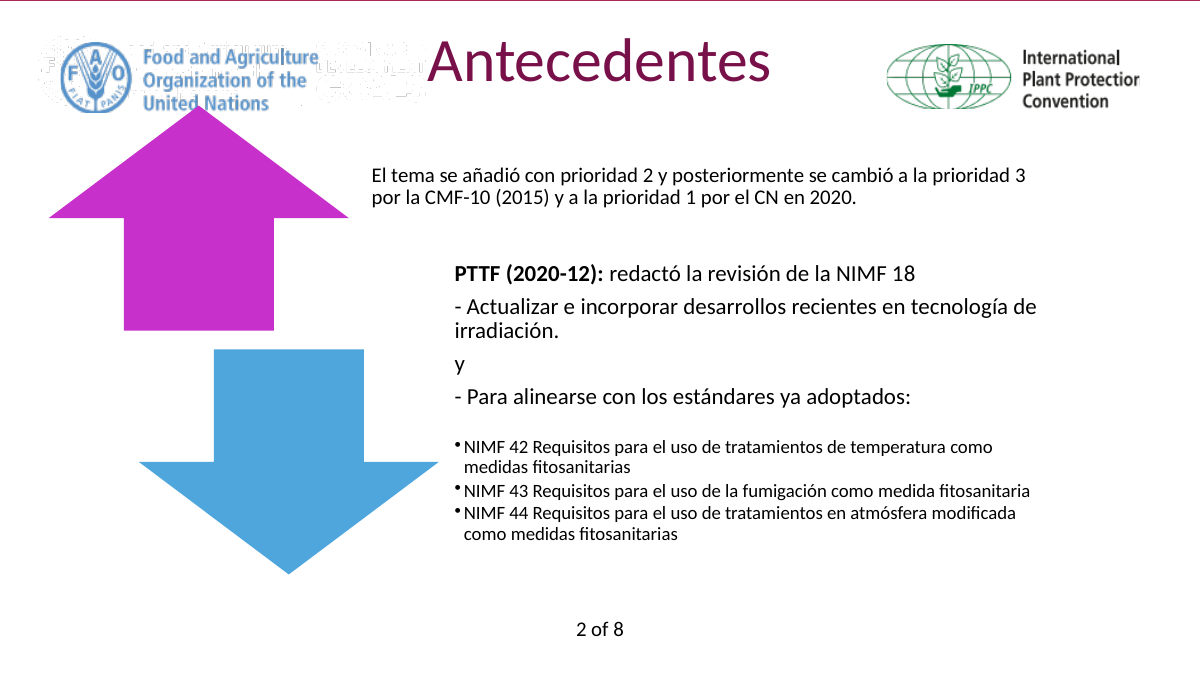

Antecedentes
El tema se añadió con prioridad 2 y posteriormente se cambió a la prioridad 3 por la CMF-10 (2015) y a la prioridad 1 por el CN en 2020.
PTTF (2020-12): redactó la revisión de la NIMF 18
- Actualizar e incorporar desarrollos recientes en tecnología de irradiación.
y
- Para alinearse con los estándares ya adoptados:

NIMF 42 Requisitos para el uso de tratamientos de temperatura como medidas fitosanitarias
NIMF 43 Requisitos para el uso de la fumigación como medida fitosanitaria
NIMF 44 Requisitos para el uso de tratamientos en atmósfera modificada como medidas fitosanitarias
2 of 8